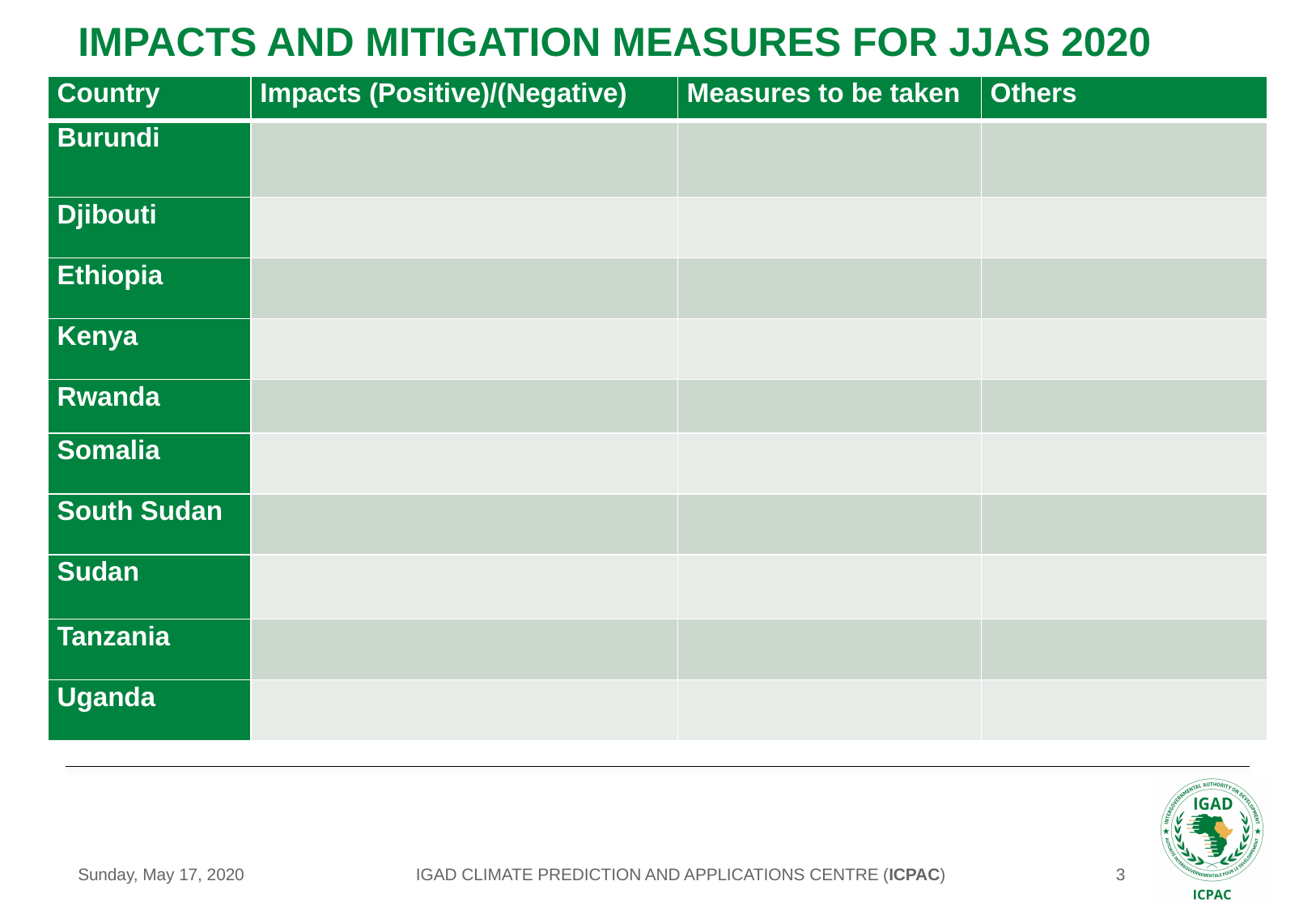

# Impacts and mitigation measures for JJAS 2020
| Country | Impacts (Positive)/(Negative) | Measures to be taken | Others |
| --- | --- | --- | --- |
| Burundi |  |  |  |
| Djibouti |  |  |  |
| Ethiopia |  |  |  |
| Kenya |  |  |  |
| Rwanda |  |  |  |
| Somalia |  |  |  |
| South Sudan |  |  |  |
| Sudan |  |  |  |
| Tanzania |  |  |  |
| Uganda |  |  |  |
IGAD CLIMATE PREDICTION AND APPLICATIONS CENTRE (ICPAC)
Sunday, May 17, 2020
3